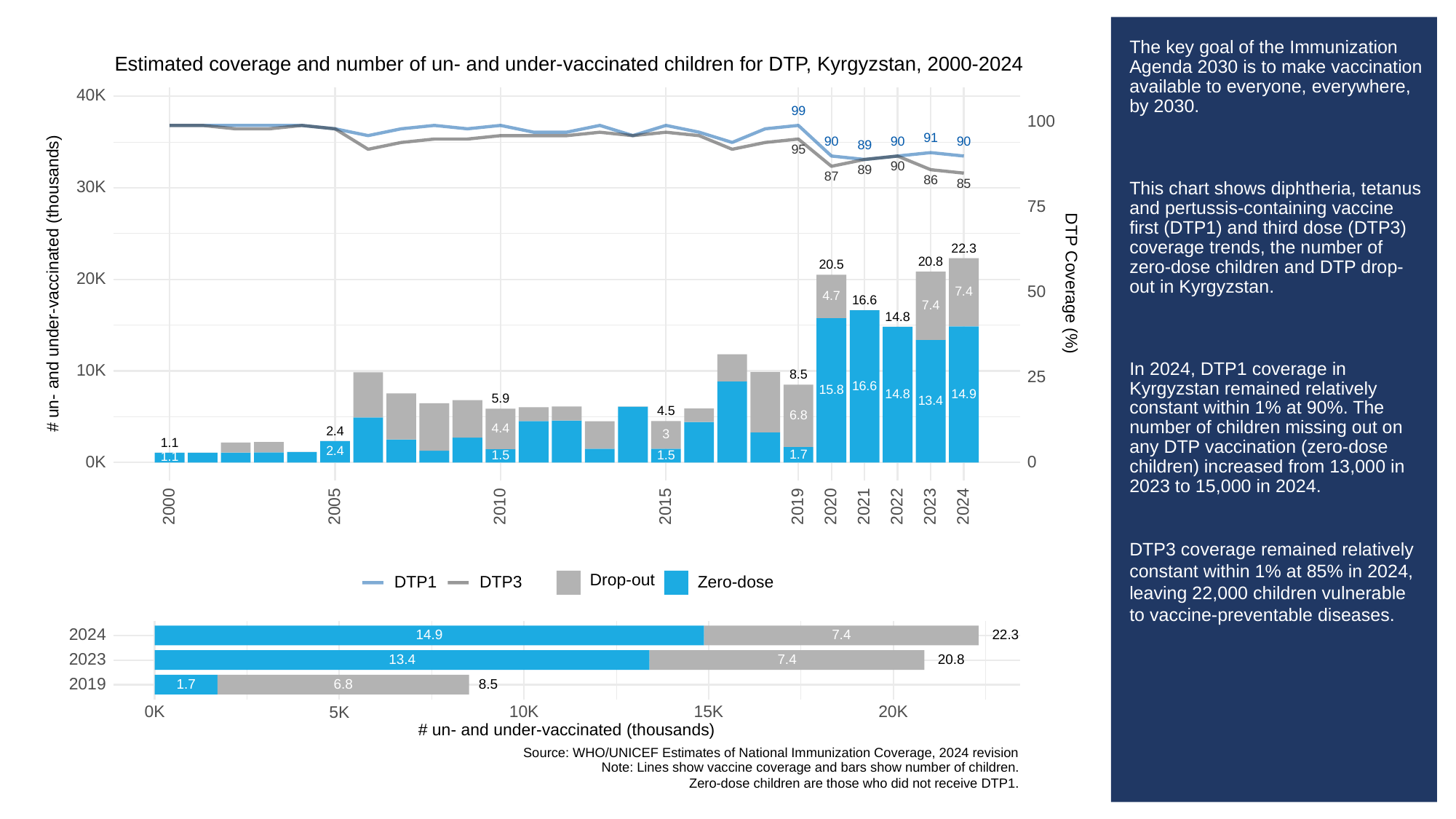

# The key goal of the Immunization Agenda 2030 is to make vaccination available to everyone, everywhere, by 2030.

This chart shows diphtheria, tetanus and pertussis-containing vaccine first (DTP1) and third dose (DTP3) coverage trends, the number of zero-dose children and DTP drop-out in Kyrgyzstan.

In 2024, DTP1 coverage in Kyrgyzstan remained relatively constant within 1% at 90%. The number of children missing out on any DTP vaccination (zero-dose children) increased from 13,000 in 2023 to 15,000 in 2024.

DTP3 coverage remained relatively constant within 1% at 85% in 2024, leaving 22,000 children vulnerable to vaccine-preventable diseases.

Estimated coverage and number of un- and under-vaccinated children for DTP, Kyrgyzstan, 2000-2024

40K

99
100

91
90
90
90
89

95
90
89
87
86
85
30K

75

22.3
20.8

20.5

20K

# un- and under-vaccinated (thousands)
DTP Coverage (%)

50
7.4
4.7
16.6
7.4

14.8

10K
8.5

25

16.6

15.8
14.9
14.8

5.9
13.4

4.5

6.8

4.4
2.4
3

1.1

2.4

1.7

1.5
1.5

1.1
0K
0

2023
2000
2005
2010
2015
2019
2020
2021
2022
2024

Drop-out
DTP3
Zero-dose
DTP1

2024
22.3
14.9
7.4

2023
13.4
20.8
7.4

2019
6.8
8.5
1.7

0K
10K
15K
20K
5K
# un- and under-vaccinated (thousands)
Source: WHO/UNICEF Estimates of National Immunization Coverage, 2024 revision
Note: Lines show vaccine coverage and bars show number of children.
Zero-dose children are those who did not receive DTP1.